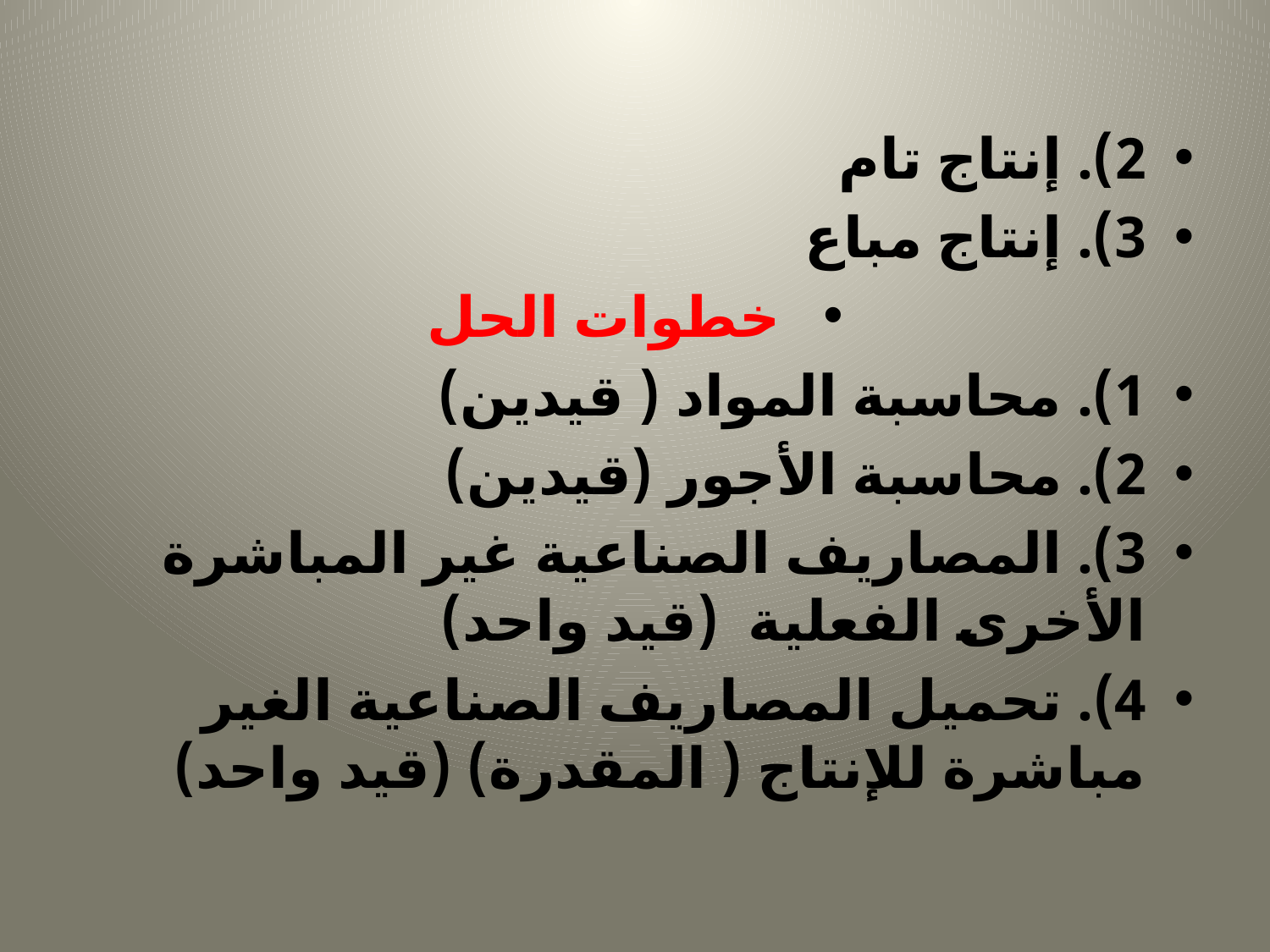

#
2). إنتاج تام
3). إنتاج مباع
 خطوات الحل
1). محاسبة المواد ( قيدين)
2). محاسبة الأجور (قيدين)
3). المصاريف الصناعية غير المباشرة الأخرى الفعلية  (قيد واحد)
4). تحميل المصاريف الصناعية الغير مباشرة للإنتاج ( المقدرة) (قيد واحد)